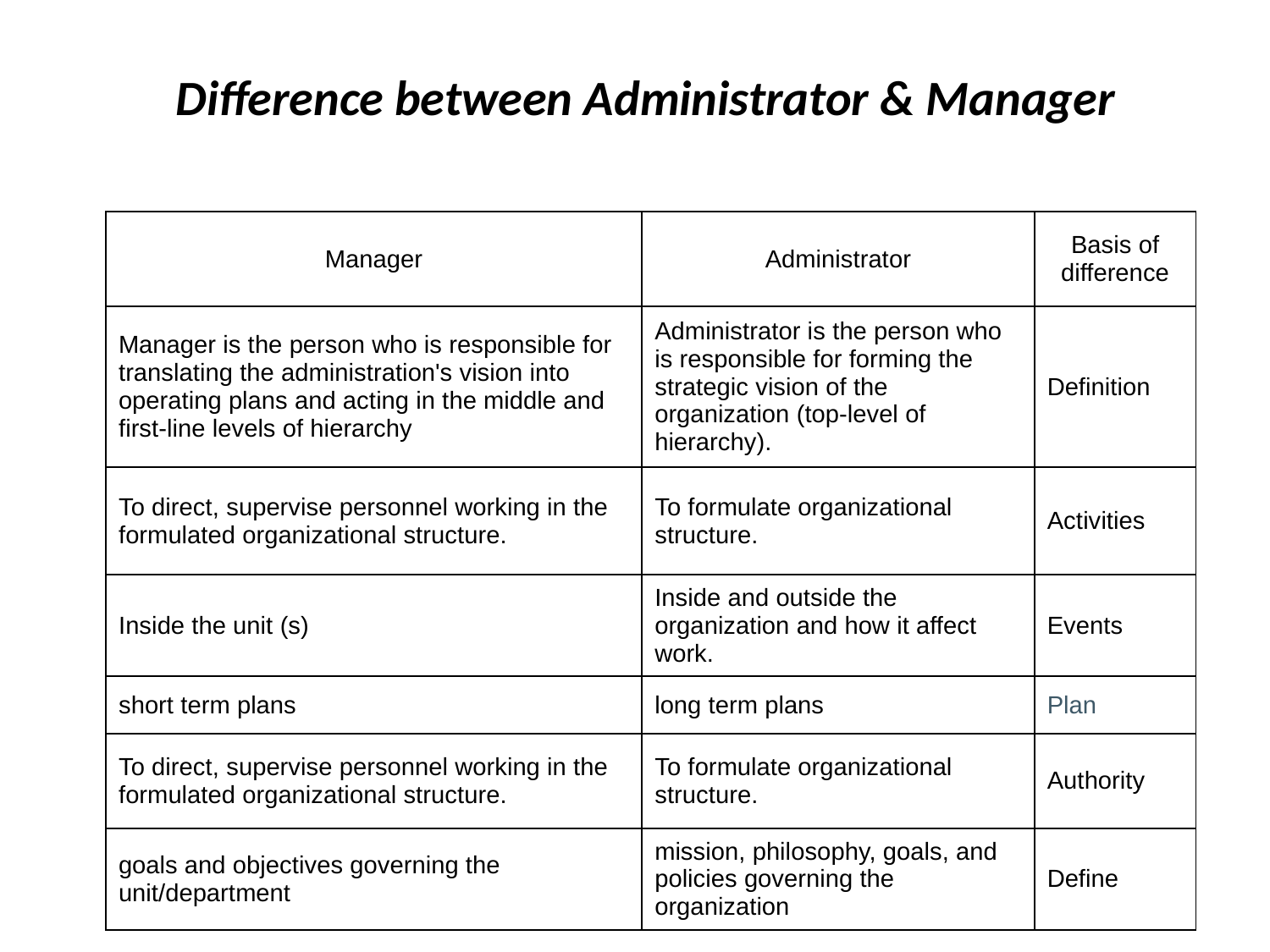

# Difference between Administrator & Manager
| Manager | Administrator | Basis of difference |
| --- | --- | --- |
| Manager is the person who is responsible for translating the administration's vision into operating plans and acting in the middle and first-line levels of hierarchy | Administrator is the person who is responsible for forming the strategic vision of the organization (top-level of hierarchy). | Definition |
| To direct, supervise personnel working in the formulated organizational structure. | To formulate organizational structure. | Activities |
| Inside the unit (s) | Inside and outside the organization and how it affect work. | Events |
| short term plans | long term plans | Plan |
| To direct, supervise personnel working in the formulated organizational structure. | To formulate organizational structure. | Authority |
| goals and objectives governing the unit/department | mission, philosophy, goals, and policies governing the organization | Define |